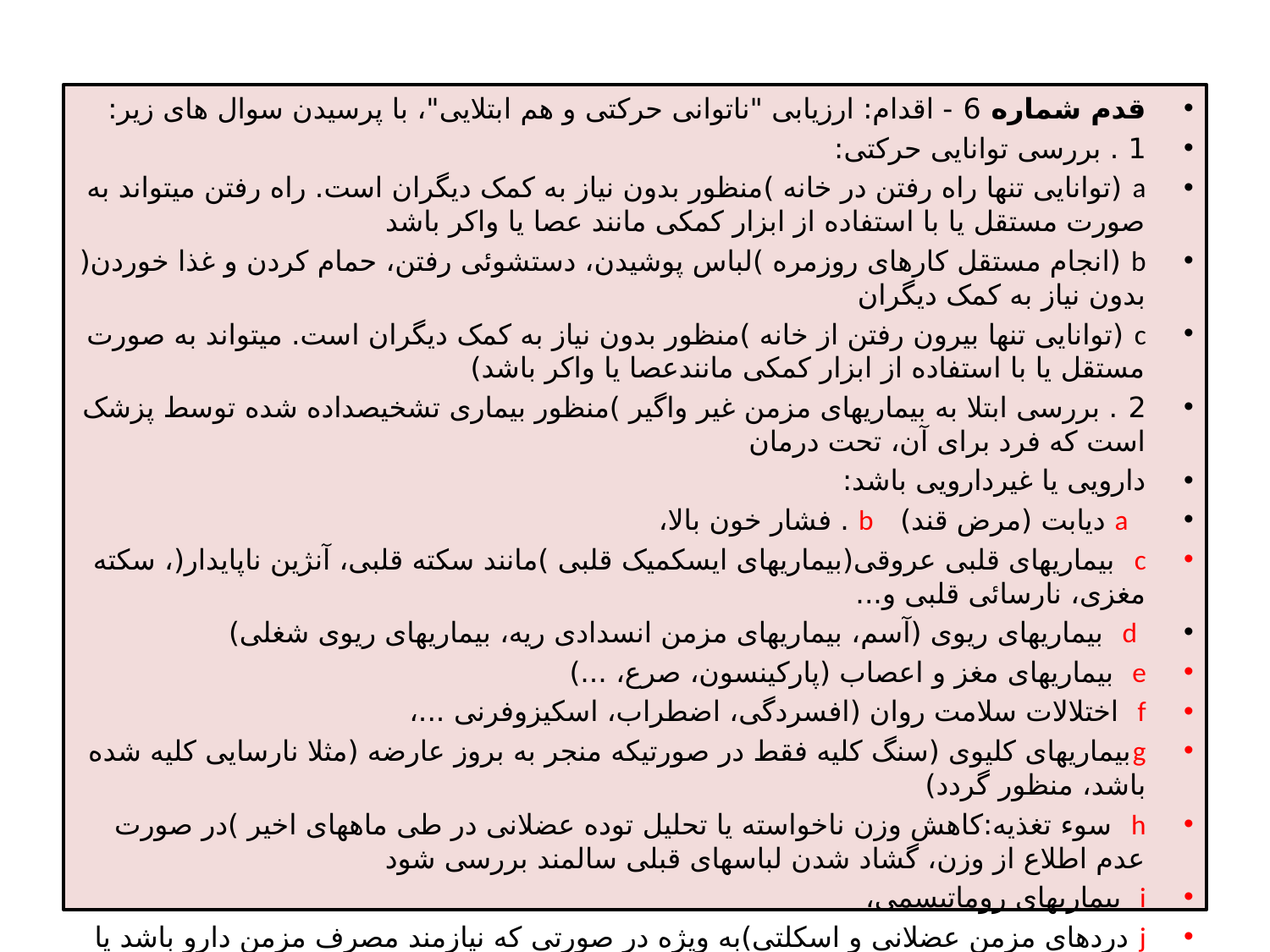

قدم شماره 6 - اقدام: ارزیابی "ناتوانی حرکتی و هم ابتلایی"، با پرسیدن سوال های زیر:
1 . بررسی توانایی حرکتی:
a (توانایی تنها راه رفتن در خانه )منظور بدون نیاز به کمک دیگران است. راه رفتن میتواند به صورت مستقل یا با استفاده از ابزار کمکی مانند عصا یا واکر باشد
b (انجام مستقل کارهای روزمره )لباس پوشیدن، دستشوئی رفتن، حمام کردن و غذا خوردن( بدون نیاز به کمک دیگران
c (توانایی تنها بیرون رفتن از خانه )منظور بدون نیاز به کمک دیگران است. میتواند به صورت مستقل یا با استفاده از ابزار کمکی مانندعصا یا واکر باشد)
2 . بررسی ابتلا به بیماریهای مزمن غیر واگیر )منظور بیماری تشخیصداده شده توسط پزشک است که فرد برای آن، تحت درمان
دارویی یا غیردارویی باشد:
  a دیابت (مرض قند)   b . فشار خون بالا،
c  بیماریهای قلبی عروقی(بیماریهای ایسکمیک قلبی )مانند سکته قلبی، آنژین ناپایدار(، سکته مغزی، نارسائی قلبی و...
 d  بیماریهای ریوی (آسم، بیماریهای مزمن انسدادی ریه، بیماریهای ریوی شغلی)
e  بیماریهای مغز و اعصاب (پارکینسون، صرع، ...)
f  اختلالات سلامت روان (افسردگی، اضطراب، اسکیزوفرنی ...،
gبیماریهای کلیوی (سنگ کلیه فقط در صورتیکه منجر به بروز عارضه (مثلا نارسایی کلیه شده باشد، منظور گردد)
h  سوء تغذیه:کاهش وزن ناخواسته یا تحلیل توده عضلانی در طی ماههای اخیر )در صورت عدم اطلاع از وزن، گشاد شدن لباسهای قبلی سالمند بررسی شود
i  بیماریهای روماتیسمی،
j دردهای مزمن عضلانی و اسکلتی)به ویژه در صورتی که نیازمند مصرف مزمن دارو باشد یا منجر به محدودیت یا اختلال عملکرد سالمند شود.